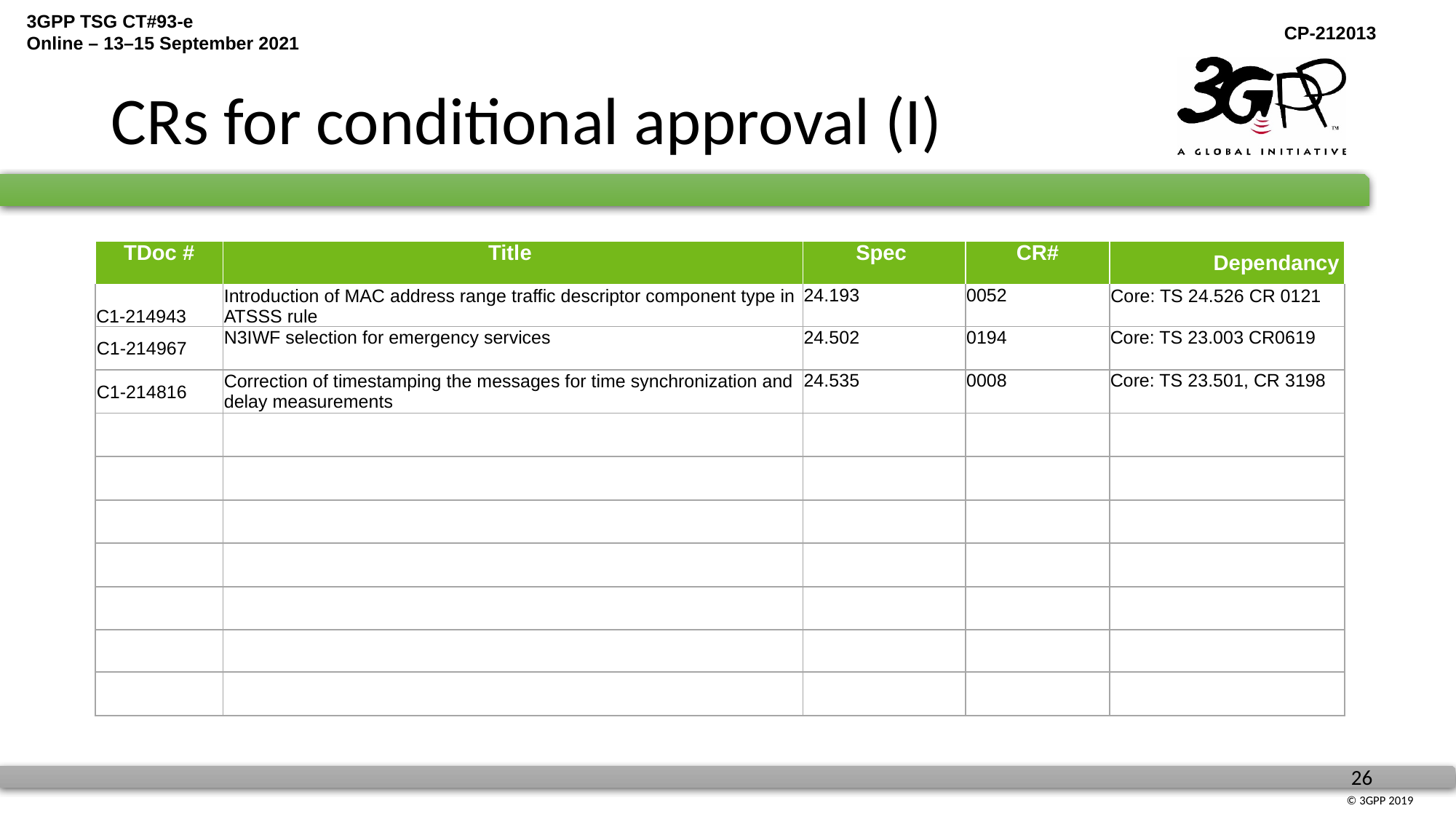

# CRs for conditional approval (I)
| TDoc # | Title | Spec | CR# | Dependancy |
| --- | --- | --- | --- | --- |
| C1-214943 | Introduction of MAC address range traffic descriptor component type in ATSSS rule | 24.193 | 0052 | Core: TS 24.526 CR 0121 |
| C1-214967 | N3IWF selection for emergency services | 24.502 | 0194 | Core: TS 23.003 CR0619 |
| C1-214816 | Correction of timestamping the messages for time synchronization and delay measurements | 24.535 | 0008 | Core: TS 23.501, CR 3198 |
|  |  |  |  |  |
|  |  |  |  |  |
|  |  |  |  |  |
|  |  |  |  |  |
|  |  |  |  |  |
|  |  |  |  |  |
|  |  |  |  |  |